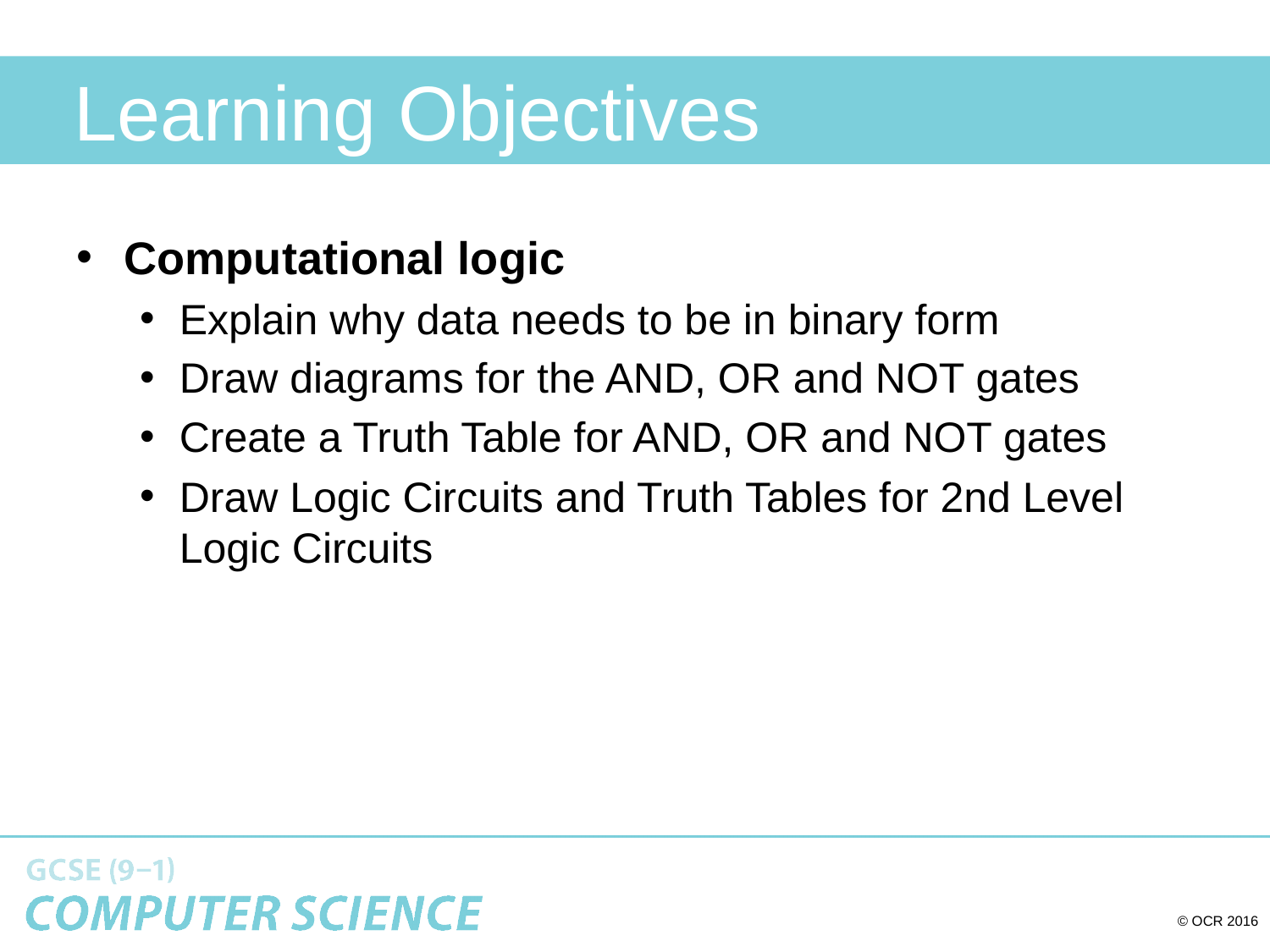

# Learning Objectives
Computational logic
Explain why data needs to be in binary form
Draw diagrams for the AND, OR and NOT gates
Create a Truth Table for AND, OR and NOT gates
Draw Logic Circuits and Truth Tables for 2nd Level Logic Circuits